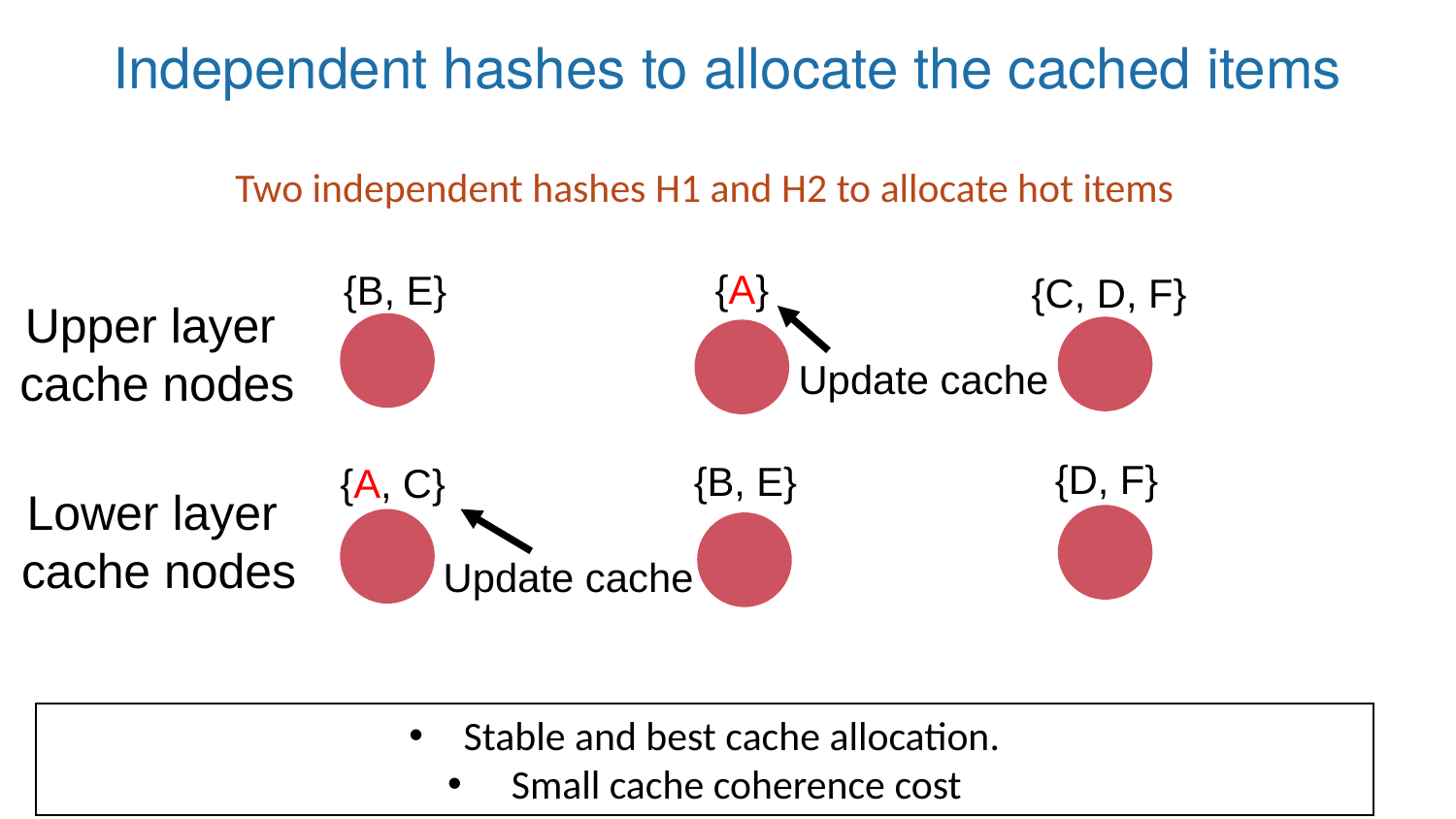

# Independent hashes to allocate the cached items
Two independent hashes H1 and H2 to allocate hot items
{A}
{B, E}
{C, D, F}
Upper layer
cache nodes

Update cache
{D, F}
{B, E}
{A, C}
Lower layer
cache nodes

Update cache
Stable and best cache allocation.
 Small cache coherence cost
38